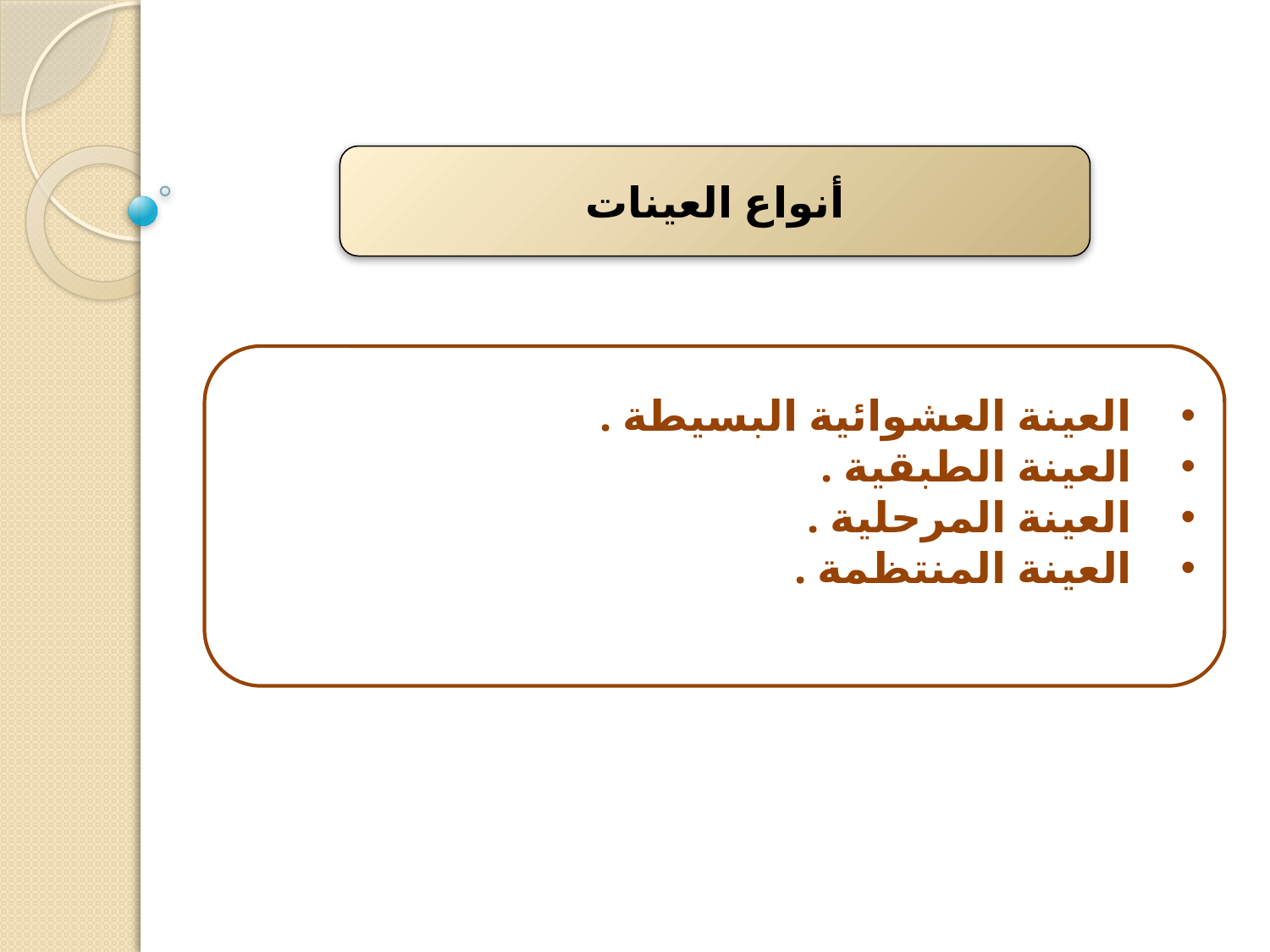

أنواع العينات
العينة العشوائية البسيطة .
العينة الطبقية .
العينة المرحلية .
العينة المنتظمة .